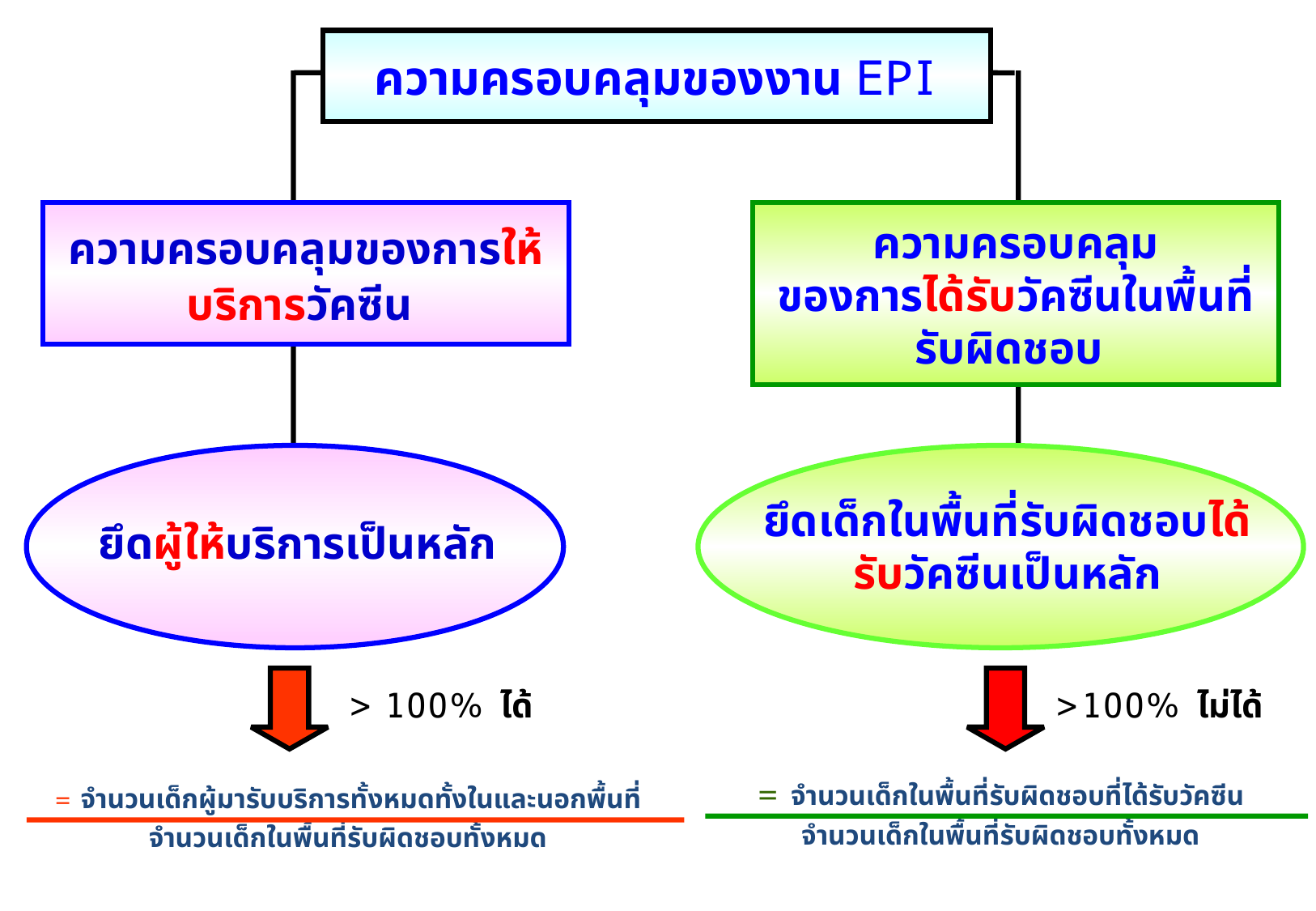

ความครอบคลุมของงาน EPI

ความครอบคลุมของการให้บริการวัคซีน

ความครอบคลุม
ของการได้รับวัคซีนในพื้นที่รับผิดชอบ

ยึดเด็กในพื้นที่รับผิดชอบได้รับวัคซีนเป็นหลัก
ยึดผู้ให้บริการเป็นหลัก
> 100% ได้
>100% ไม่ได้

= จำนวนเด็กในพื้นที่รับผิดชอบที่ได้รับวัคซีน
จำนวนเด็กในพื้นที่รับผิดชอบทั้งหมด

= จำนวนเด็กผู้มารับบริการทั้งหมดทั้งในและนอกพื้นที่
จำนวนเด็กในพื้นที่รับผิดชอบทั้งหมด